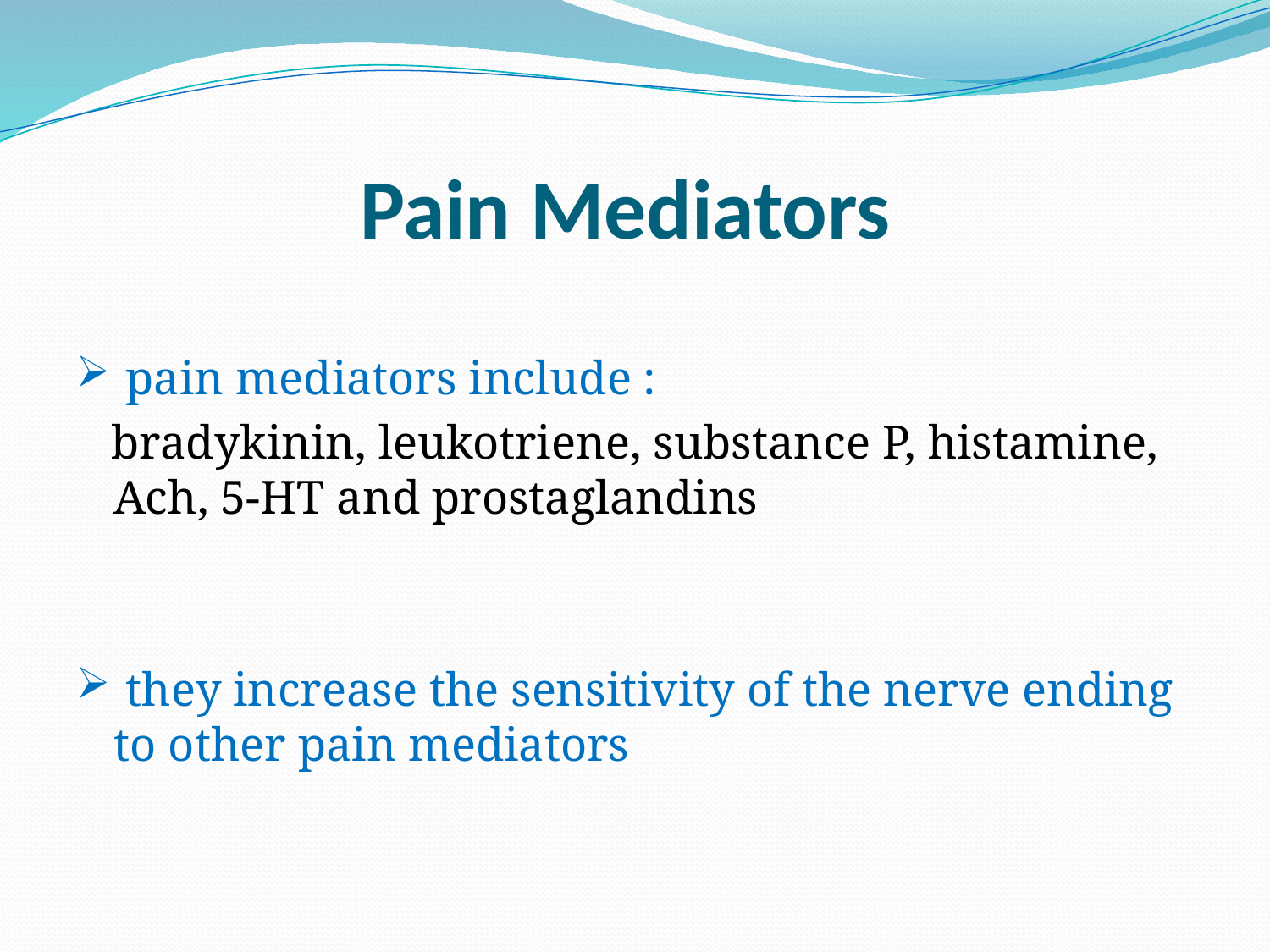

# Pain Mediators
 pain mediators include :
   bradykinin, leukotriene, substance P, histamine, Ach, 5-HT and prostaglandins

 they increase the sensitivity of the nerve ending to other pain mediators